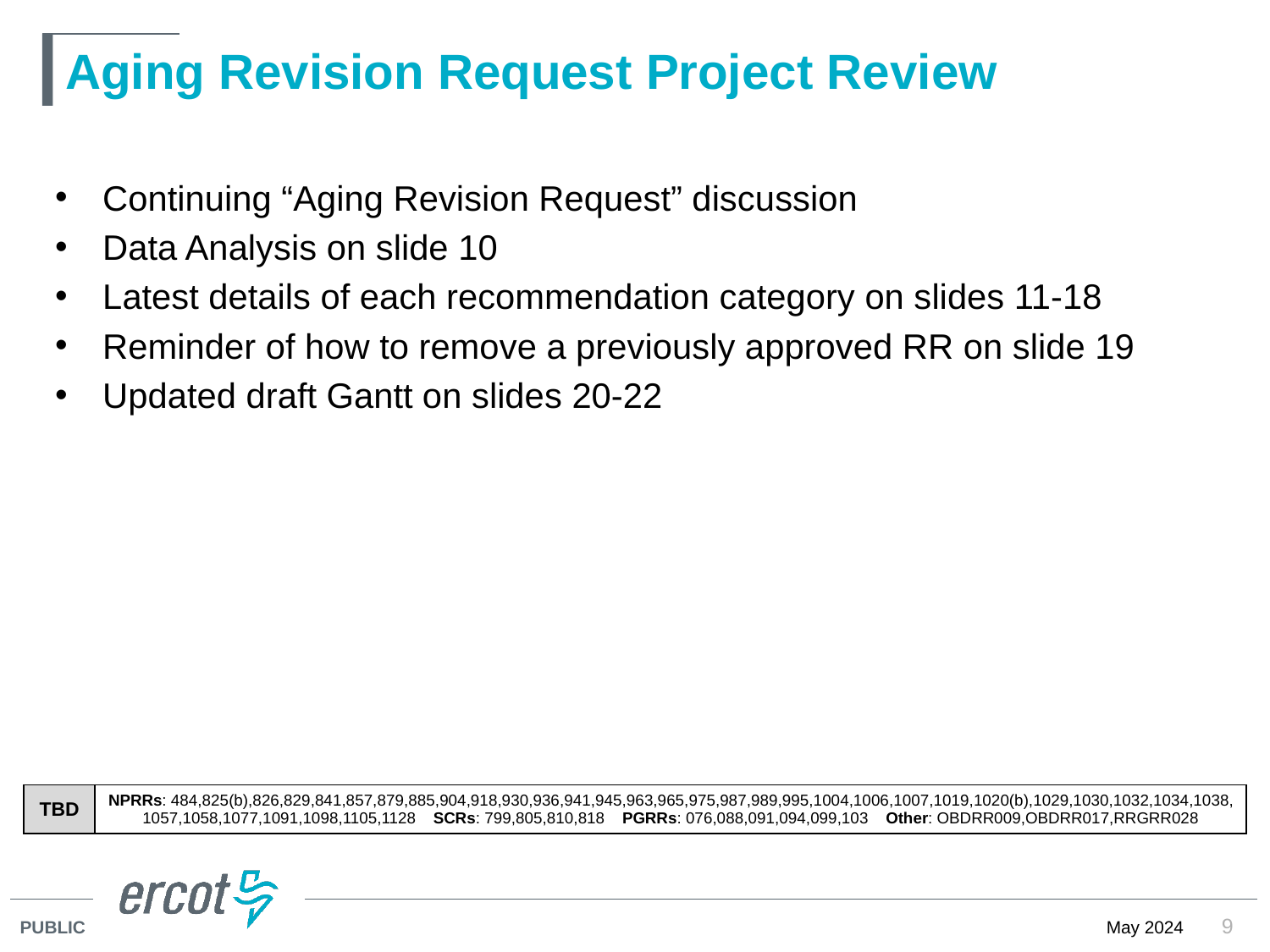

# Aging Revision Request Project Review
Continuing “Aging Revision Request” discussion
Data Analysis on slide 10
Latest details of each recommendation category on slides 11-18
Reminder of how to remove a previously approved RR on slide 19
Updated draft Gantt on slides 20-22
| TBD | NPRRs: 484,825(b),826,829,841,857,879,885,904,918,930,936,941,945,963,965,975,987,989,995,1004,1006,1007,1019,1020(b),1029,1030,1032,1034,1038, 1057,1058,1077,1091,1098,1105,1128 SCRs: 799,805,810,818 PGRRs: 076,088,091,094,099,103 Other: OBDRR009,OBDRR017,RRGRR028 |
| --- | --- |
9